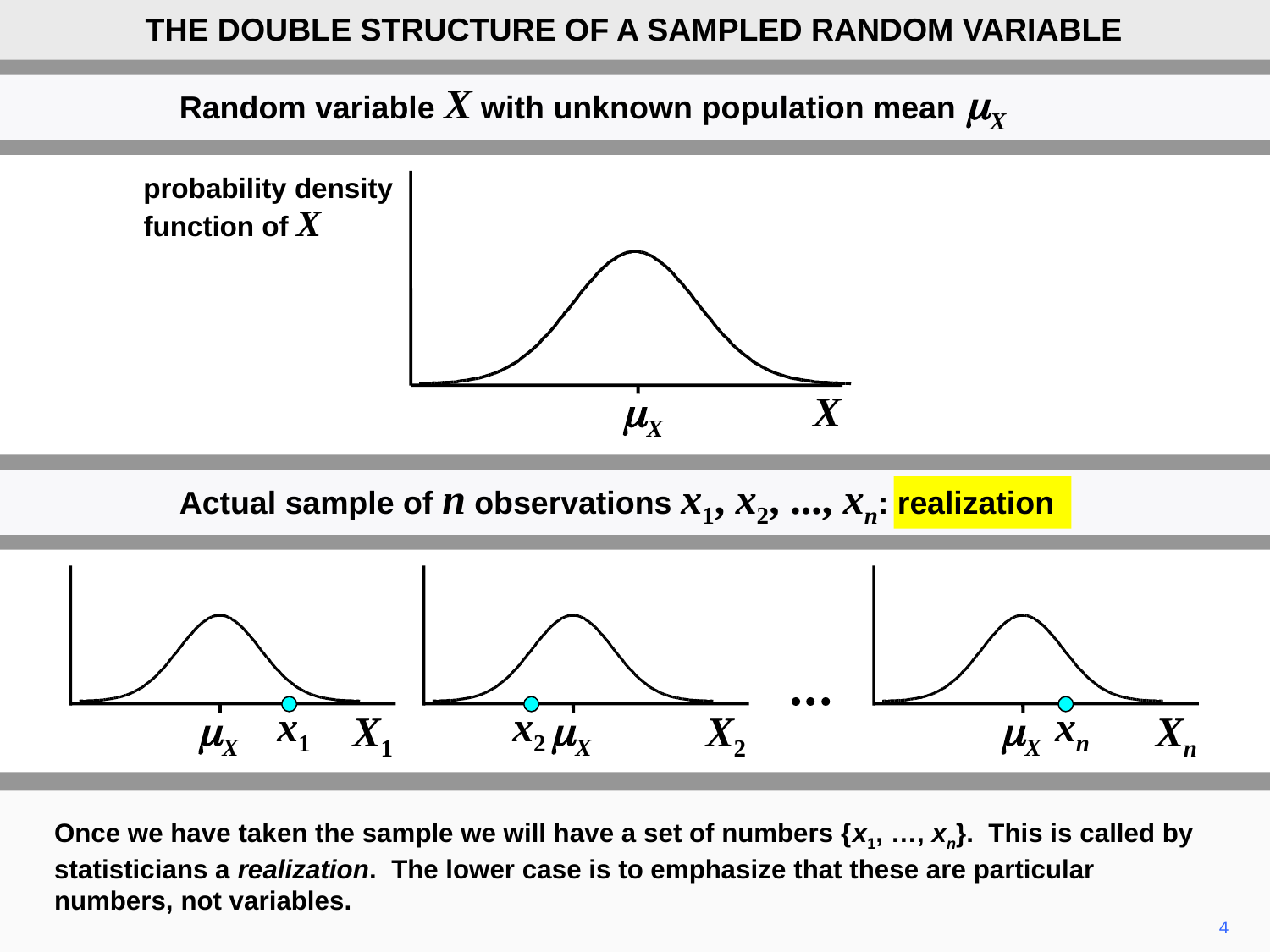

THE DOUBLE STRUCTURE OF A SAMPLED RANDOM VARIABLE
Random variable X with unknown population mean μX

probability density

function of X

μX
X

Actual sample of n observations x1, x2, ..., xn: realization

x1
x2
xn

μX
μX
μX

X1
X2
Xn

Once we have taken the sample we will have a set of numbers {x1, …, xn}.  This is called by statisticians a realization.  The lower case is to emphasize that these are particular numbers, not variables.
4